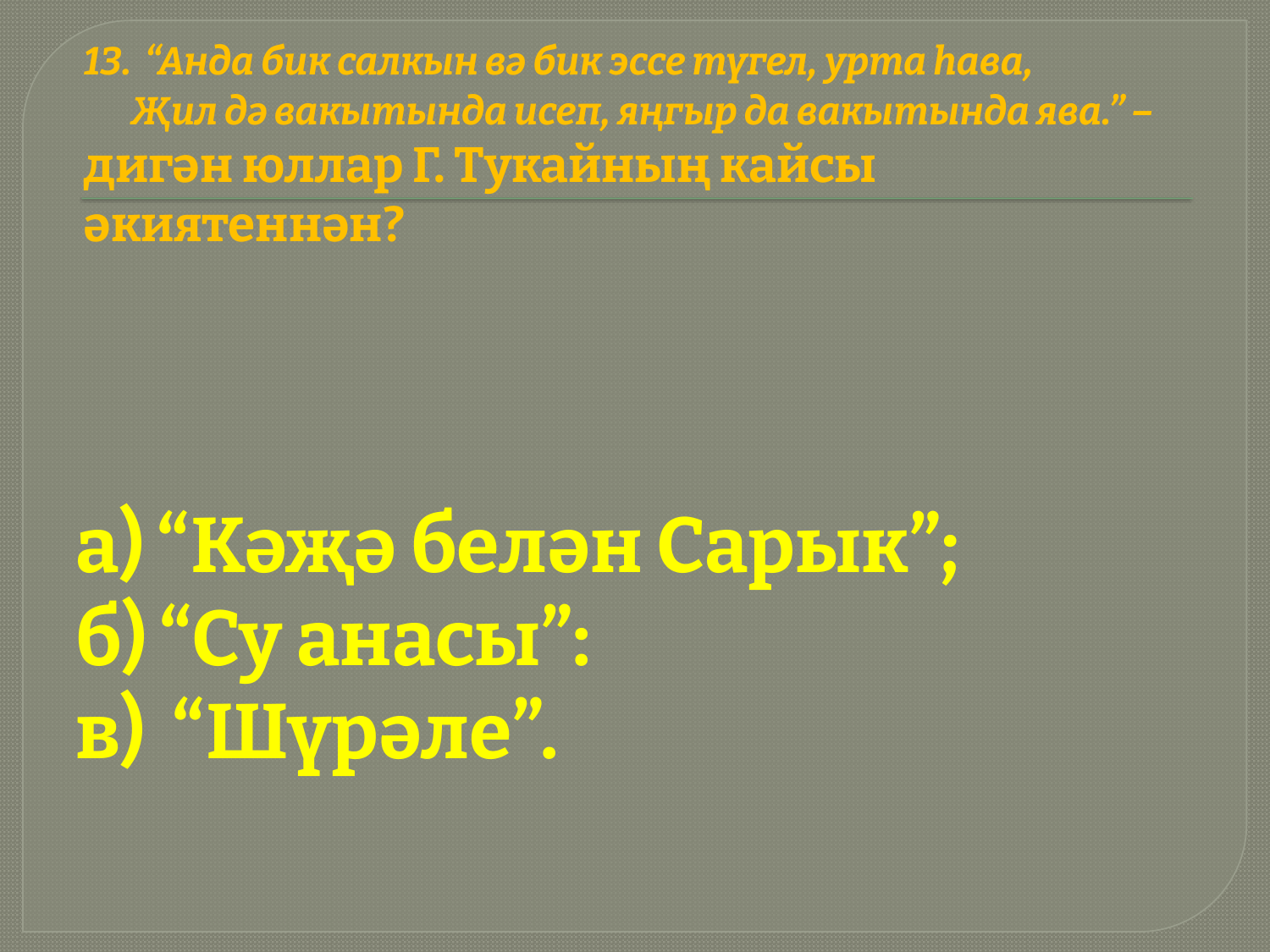

# 13.  “Анда бик салкын вә бик эссе түгел, урта һава, Җил дә вакытында исеп, яңгыр да вакытында ява.” – дигән юллар Г. Тукайның кайсы әкиятеннән?

а) “Кәҗә белән Сарык”;
б) “Су анасы”:
в)  “Шүрәле”.